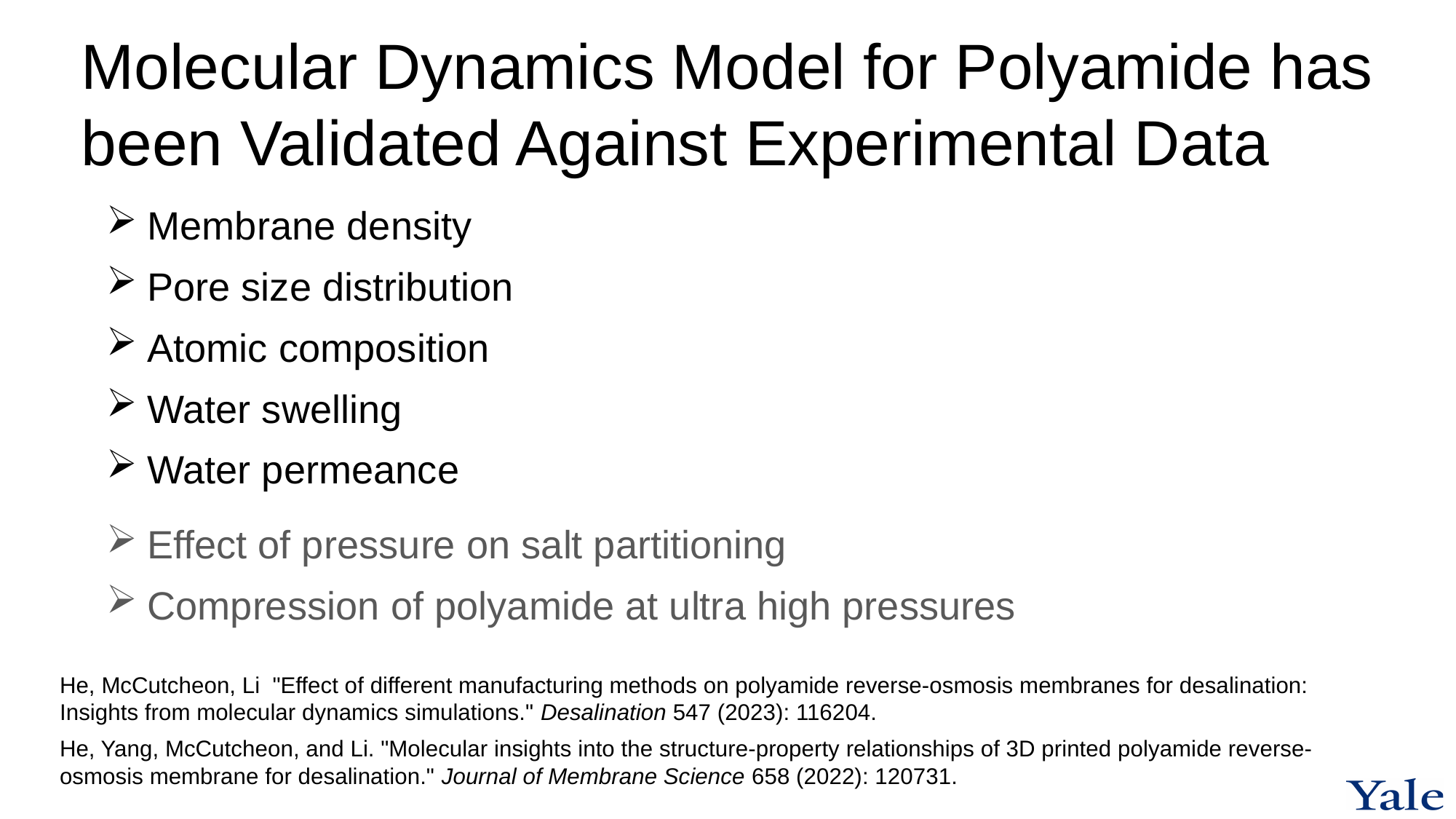

# Molecular Dynamics Model for Polyamide has been Validated Against Experimental Data
Membrane density
Pore size distribution
Atomic composition
Water swelling
Water permeance
Effect of pressure on salt partitioning
Compression of polyamide at ultra high pressures
He, McCutcheon, Li  "Effect of different manufacturing methods on polyamide reverse-osmosis membranes for desalination: Insights from molecular dynamics simulations." Desalination 547 (2023): 116204.
He, Yang, McCutcheon, and Li. "Molecular insights into the structure-property relationships of 3D printed polyamide reverse-osmosis membrane for desalination." Journal of Membrane Science 658 (2022): 120731.